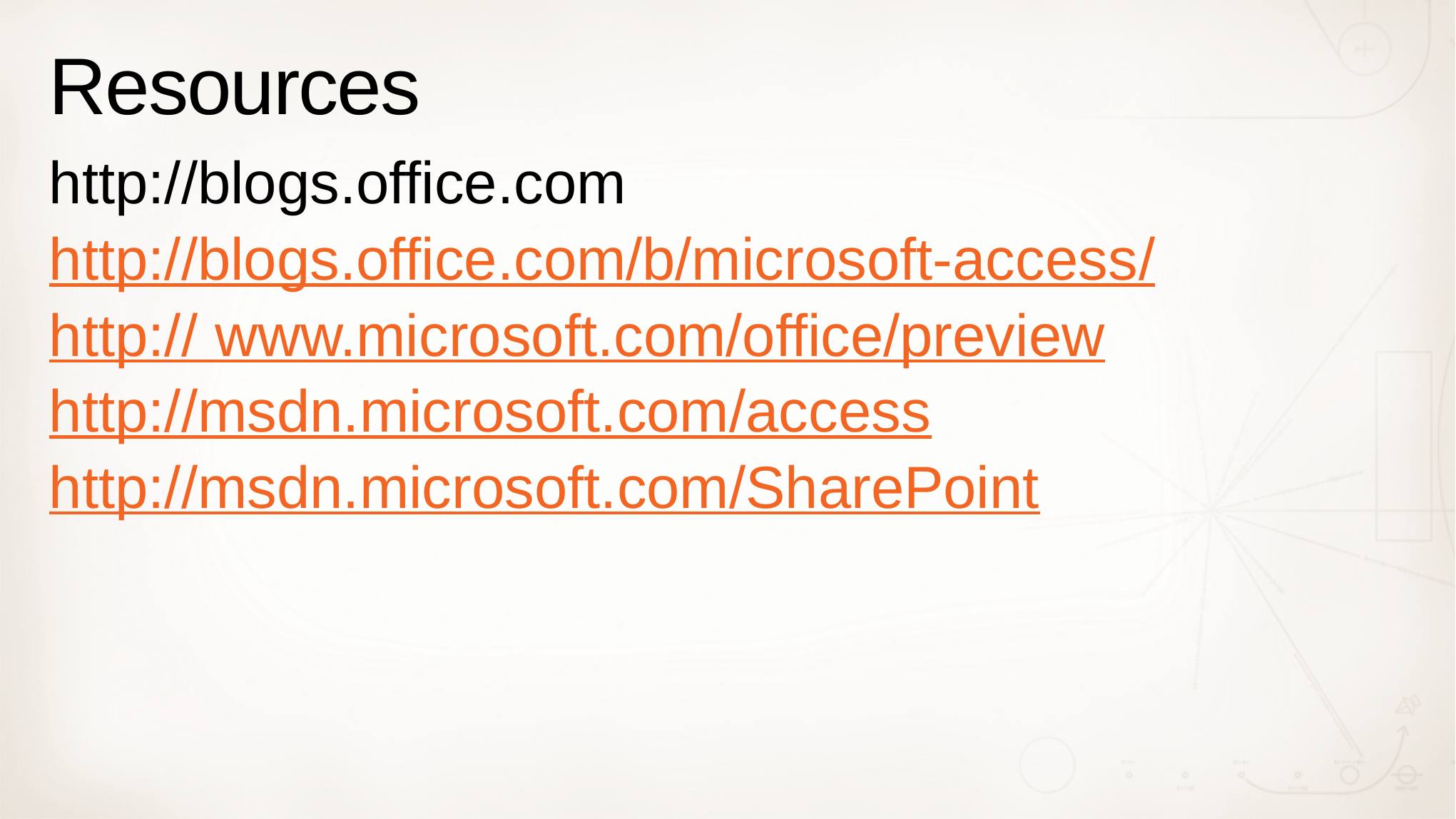

# Resources
http://blogs.office.com
http://blogs.office.com/b/microsoft-access/
http:// www.microsoft.com/office/preview
http://msdn.microsoft.com/access
http://msdn.microsoft.com/SharePoint